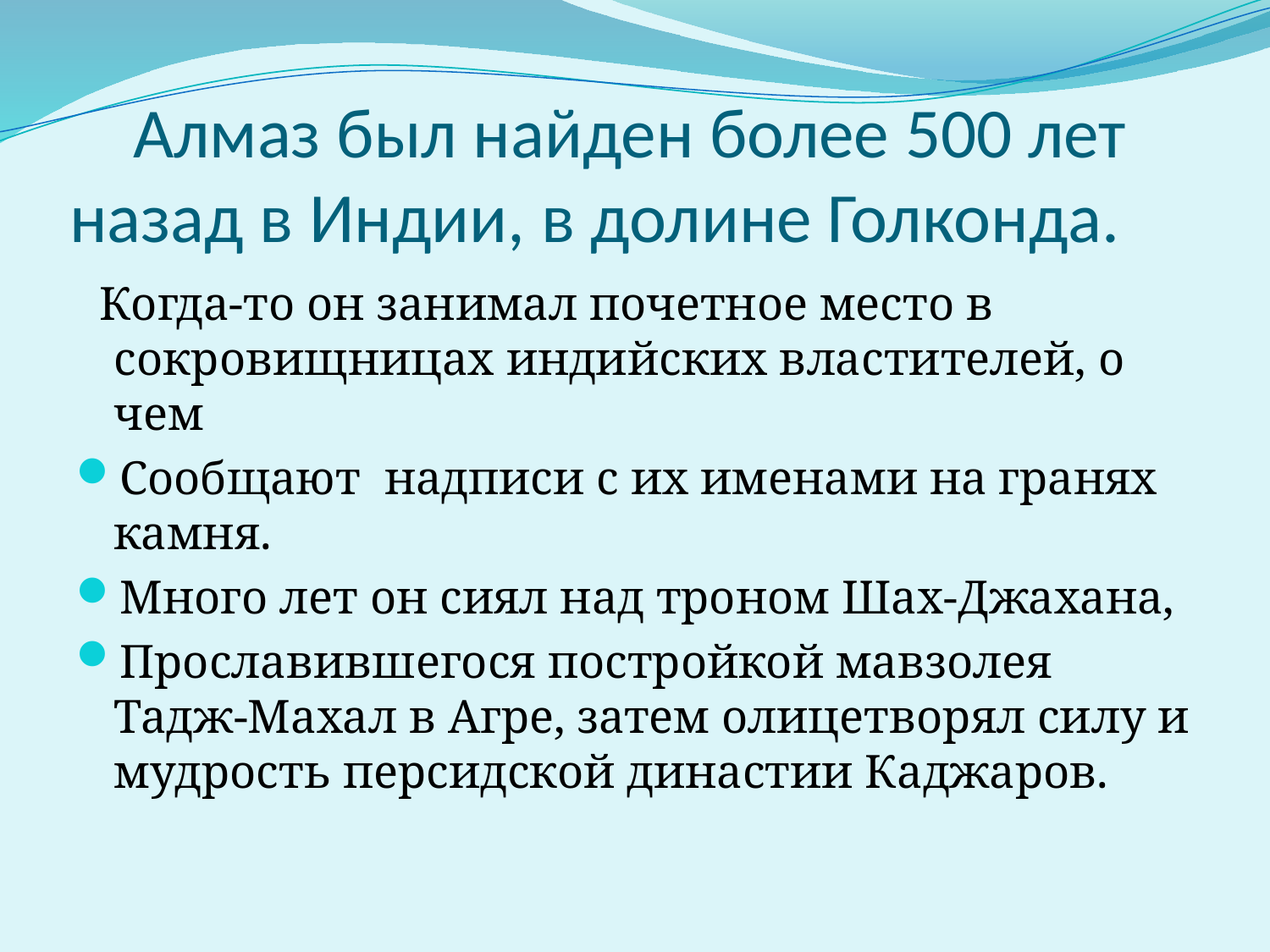

# Алмаз был найден более 500 лет назад в Индии, в долине Голконда.
  Когда-то он занимал почетное место в сокровищницах индийских властителей, о чем
Сообщают  надписи с их именами на гранях камня.
Много лет он сиял над троном Шах-Джахана,
Прославившегося постройкой мавзолея Тадж-Махал в Агре, затем олицетворял силу и мудрость персидской династии Каджаров.